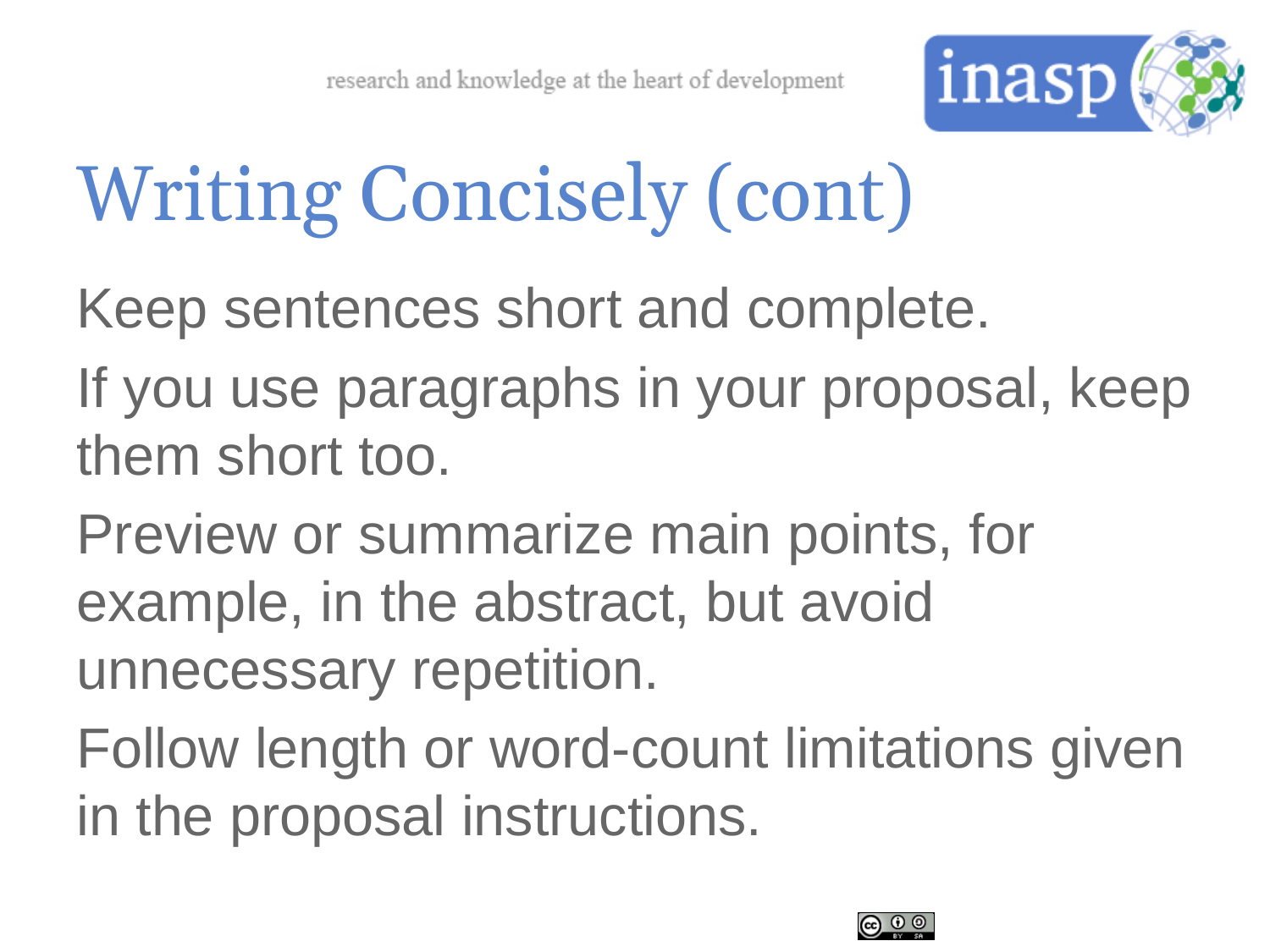

# Writing Concisely (cont)
Keep sentences short and complete.
If you use paragraphs in your proposal, keep them short too.
Preview or summarize main points, for example, in the abstract, but avoid unnecessary repetition.
Follow length or word-count limitations given in the proposal instructions.